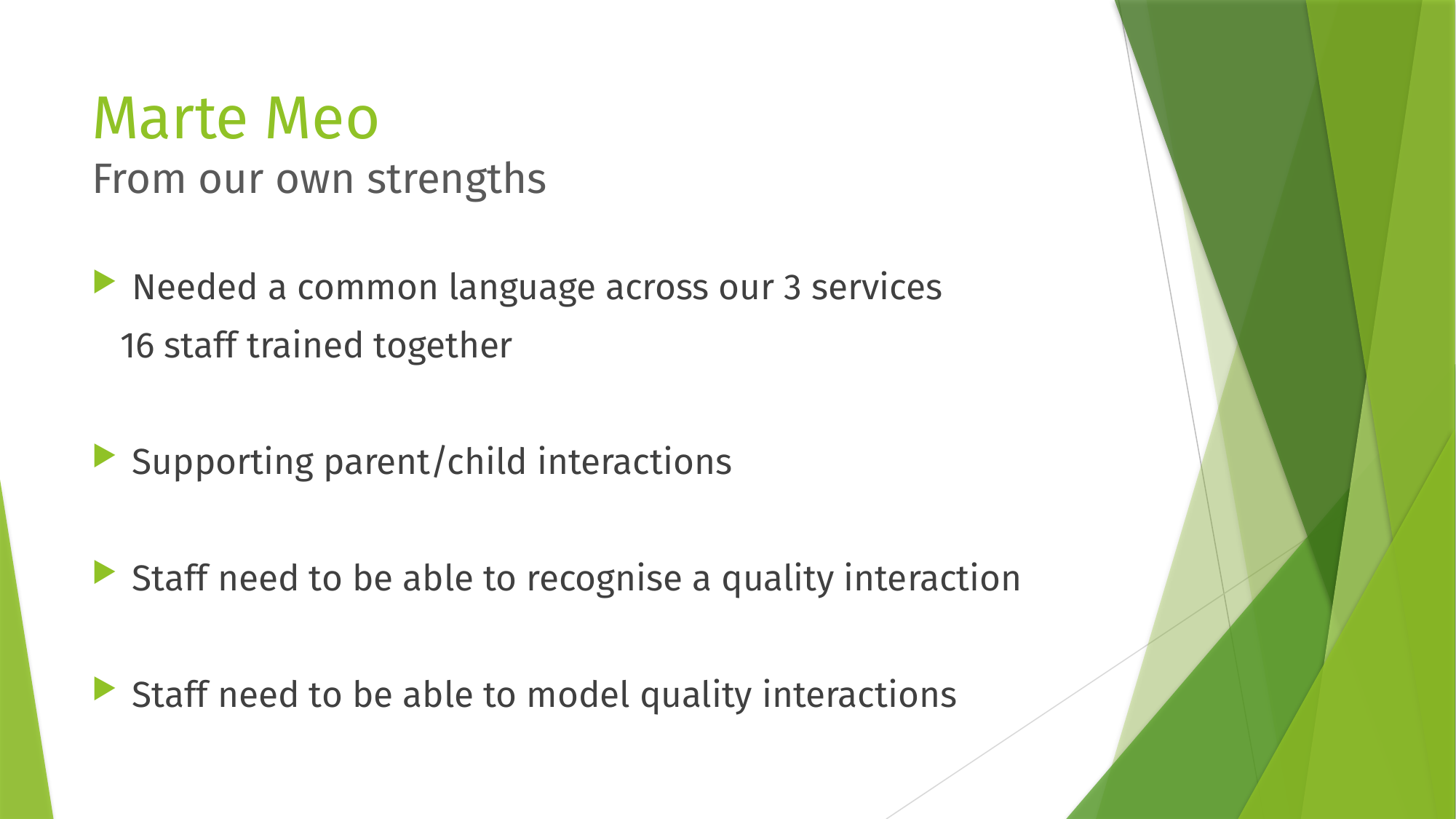

# Marte Meo From our own strengths
Needed a common language across our 3 services
   16 staff trained together

Supporting parent/child interactions

Staff need to be able to recognise a quality interaction

Staff need to be able to model quality interactions